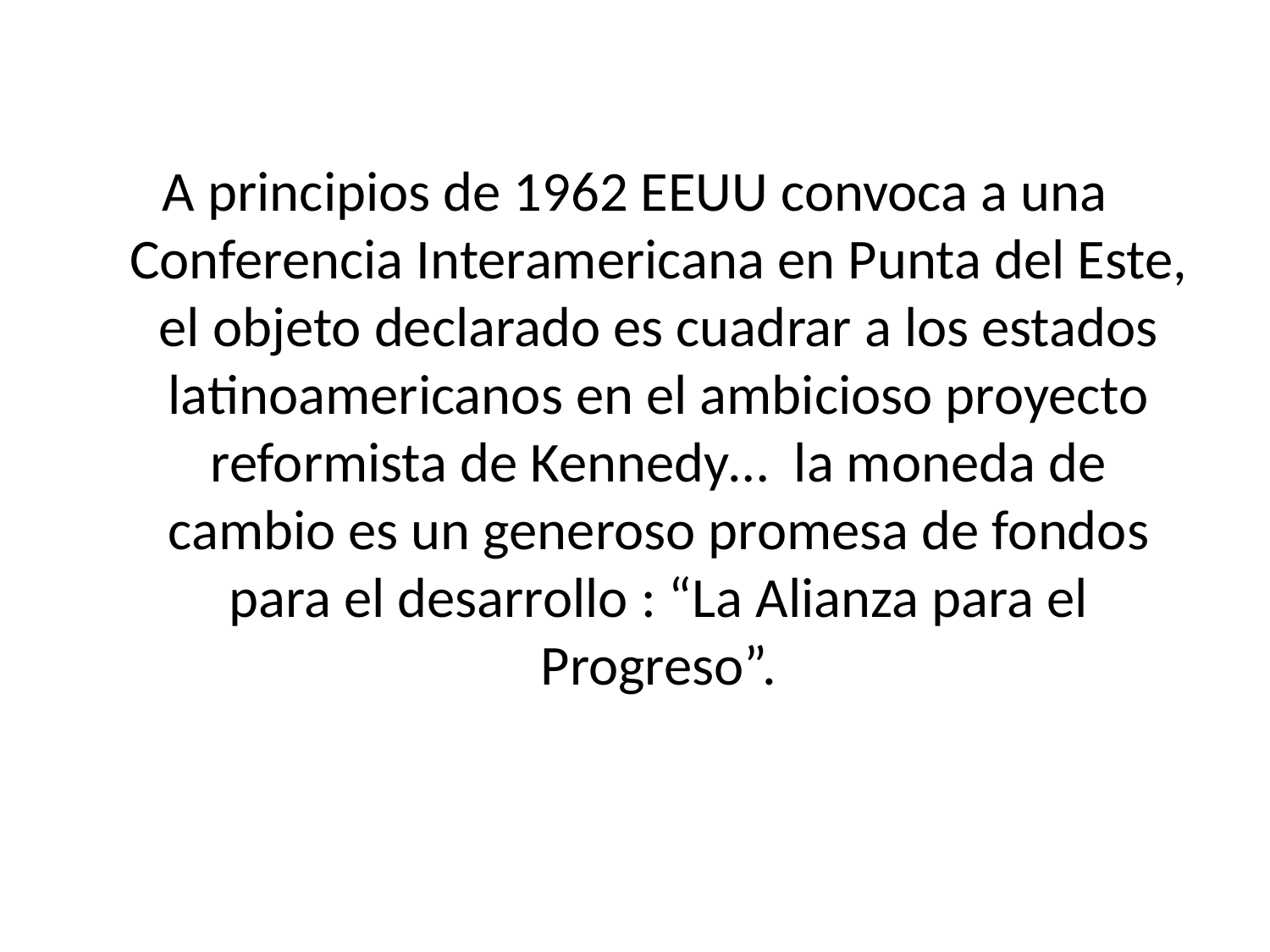

A principios de 1962 EEUU convoca a una Conferencia Interamericana en Punta del Este, el objeto declarado es cuadrar a los estados latinoamericanos en el ambicioso proyecto reformista de Kennedy…  la moneda de cambio es un generoso promesa de fondos para el desarrollo : “La Alianza para el Progreso”.